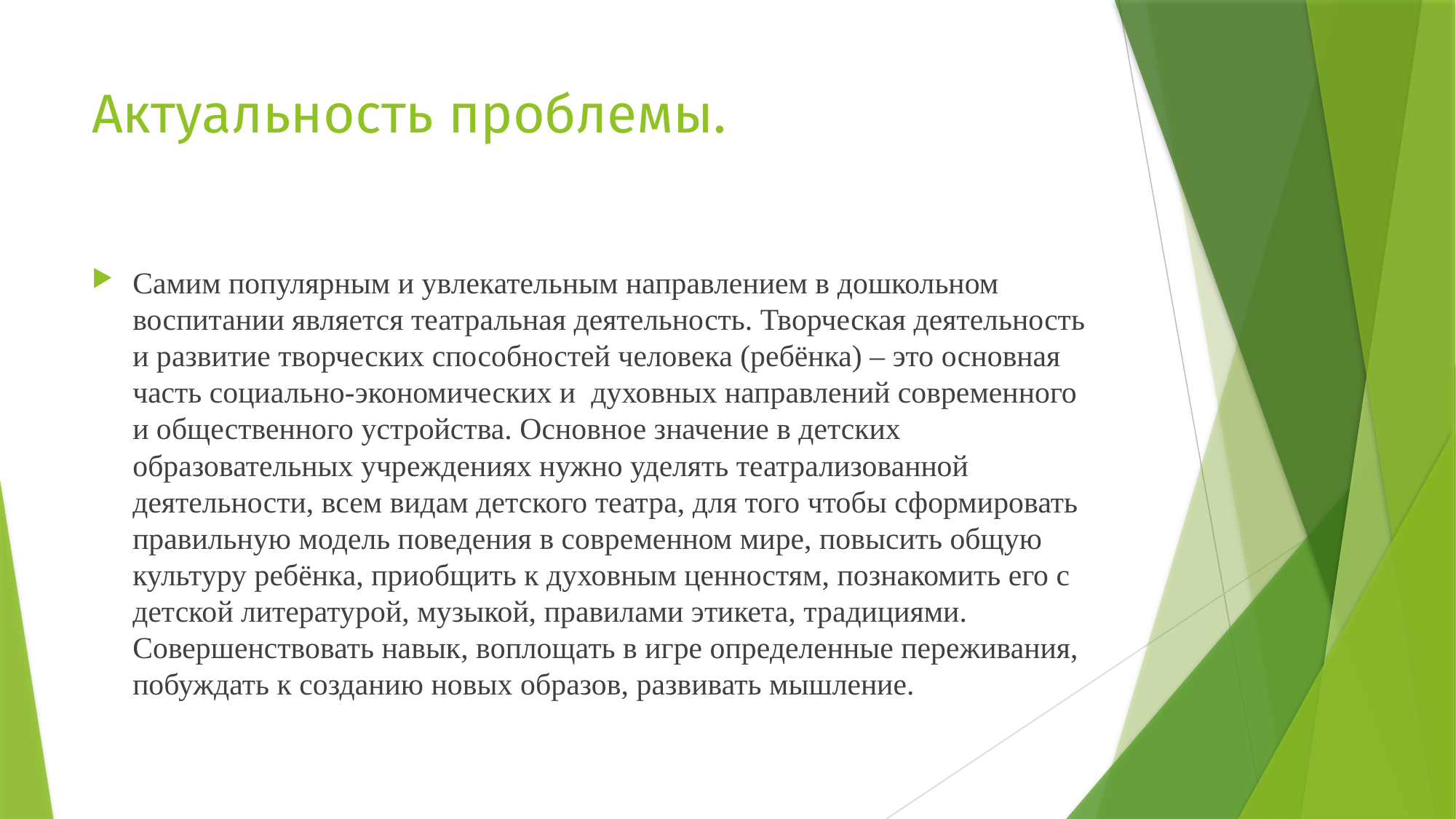

# Актуальность проблемы.
Самим популярным и увлекательным направлением в дошкольном воспитании является театральная деятельность. Творческая деятельность и развитие творческих способностей человека (ребёнка) – это основная часть социально-экономических и  духовных направлений современного и общественного устройства. Основное значение в детских образовательных учреждениях нужно уделять театрализованной деятельности, всем видам детского театра, для того чтобы сформировать правильную модель поведения в современном мире, повысить общую культуру ребёнка, приобщить к духовным ценностям, познакомить его с детской литературой, музыкой, правилами этикета, традициями. Совершенствовать навык, воплощать в игре определенные переживания, побуждать к созданию новых образов, развивать мышление.